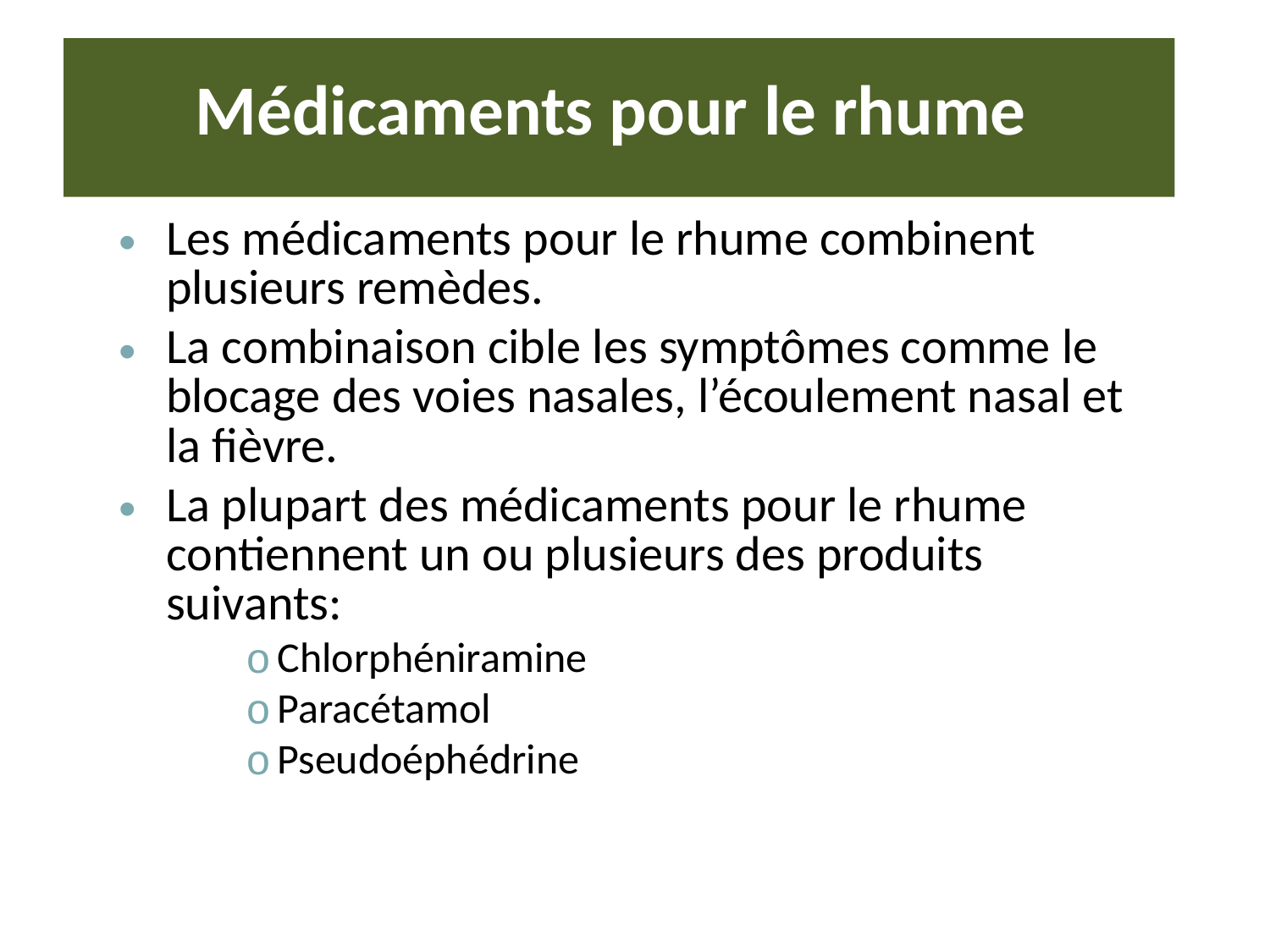

# Médicaments pour le rhume
Les médicaments pour le rhume combinent plusieurs remèdes.
La combinaison cible les symptômes comme le blocage des voies nasales, l’écoulement nasal et la fièvre.
La plupart des médicaments pour le rhume contiennent un ou plusieurs des produits suivants:
Chlorphéniramine
Paracétamol
Pseudoéphédrine